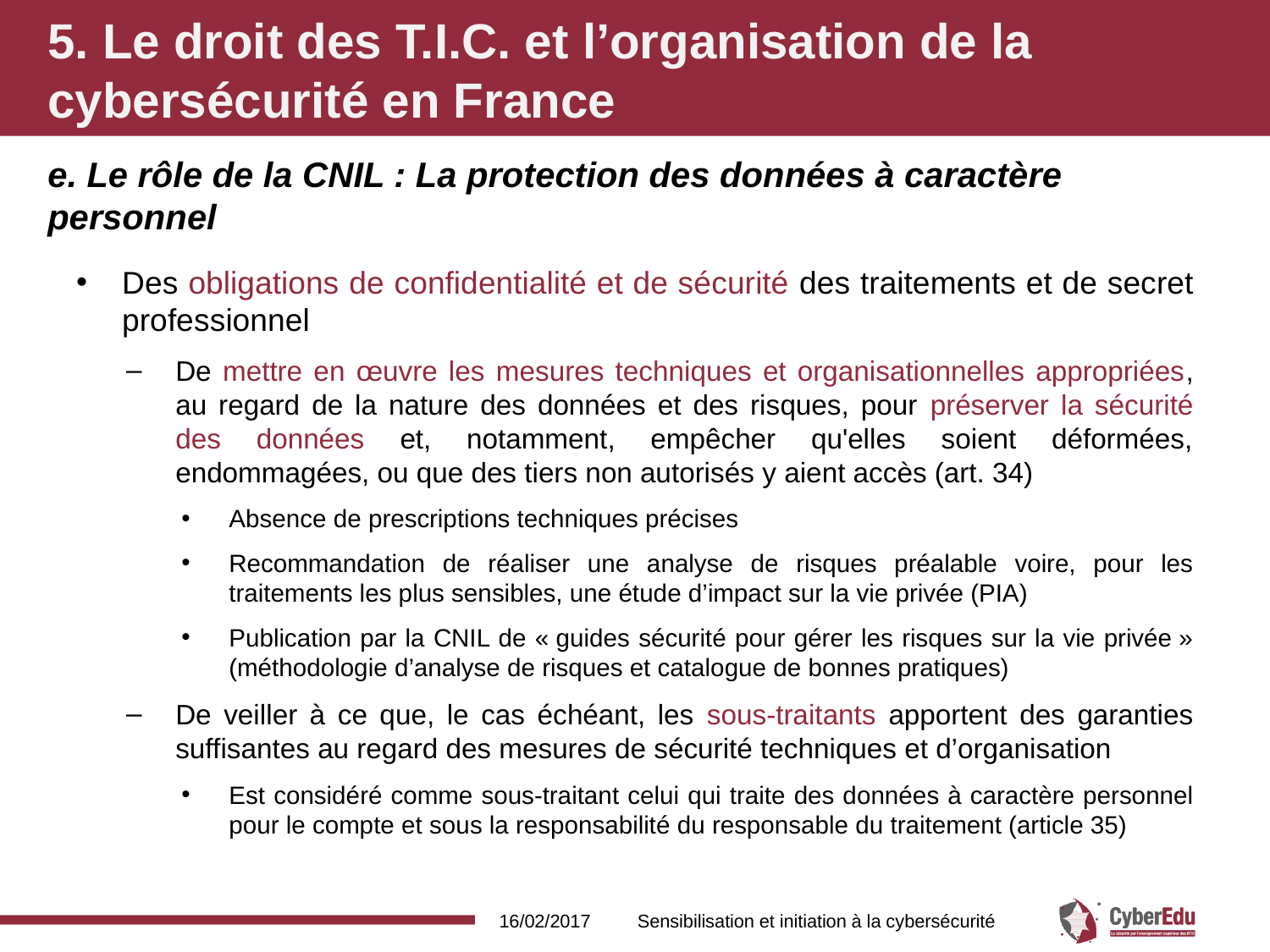

# 5. Le droit des T.I.C. et l’organisation de la cybersécurité en France
e. Le rôle de la CNIL : La protection des données à caractère personnel
Des obligations de confidentialité et de sécurité des traitements et de secret professionnel
De mettre en œuvre les mesures techniques et organisationnelles appropriées, au regard de la nature des données et des risques, pour préserver la sécurité des données et, notamment, empêcher qu'elles soient déformées, endommagées, ou que des tiers non autorisés y aient accès (art. 34)
Absence de prescriptions techniques précises
Recommandation de réaliser une analyse de risques préalable voire, pour les traitements les plus sensibles, une étude d’impact sur la vie privée (PIA)
Publication par la CNIL de « guides sécurité pour gérer les risques sur la vie privée » (méthodologie d’analyse de risques et catalogue de bonnes pratiques)
De veiller à ce que, le cas échéant, les sous-traitants apportent des garanties suffisantes au regard des mesures de sécurité techniques et d’organisation
Est considéré comme sous-traitant celui qui traite des données à caractère personnel pour le compte et sous la responsabilité du responsable du traitement (article 35)

16/02/2017
Sensibilisation et initiation à la cybersécurité